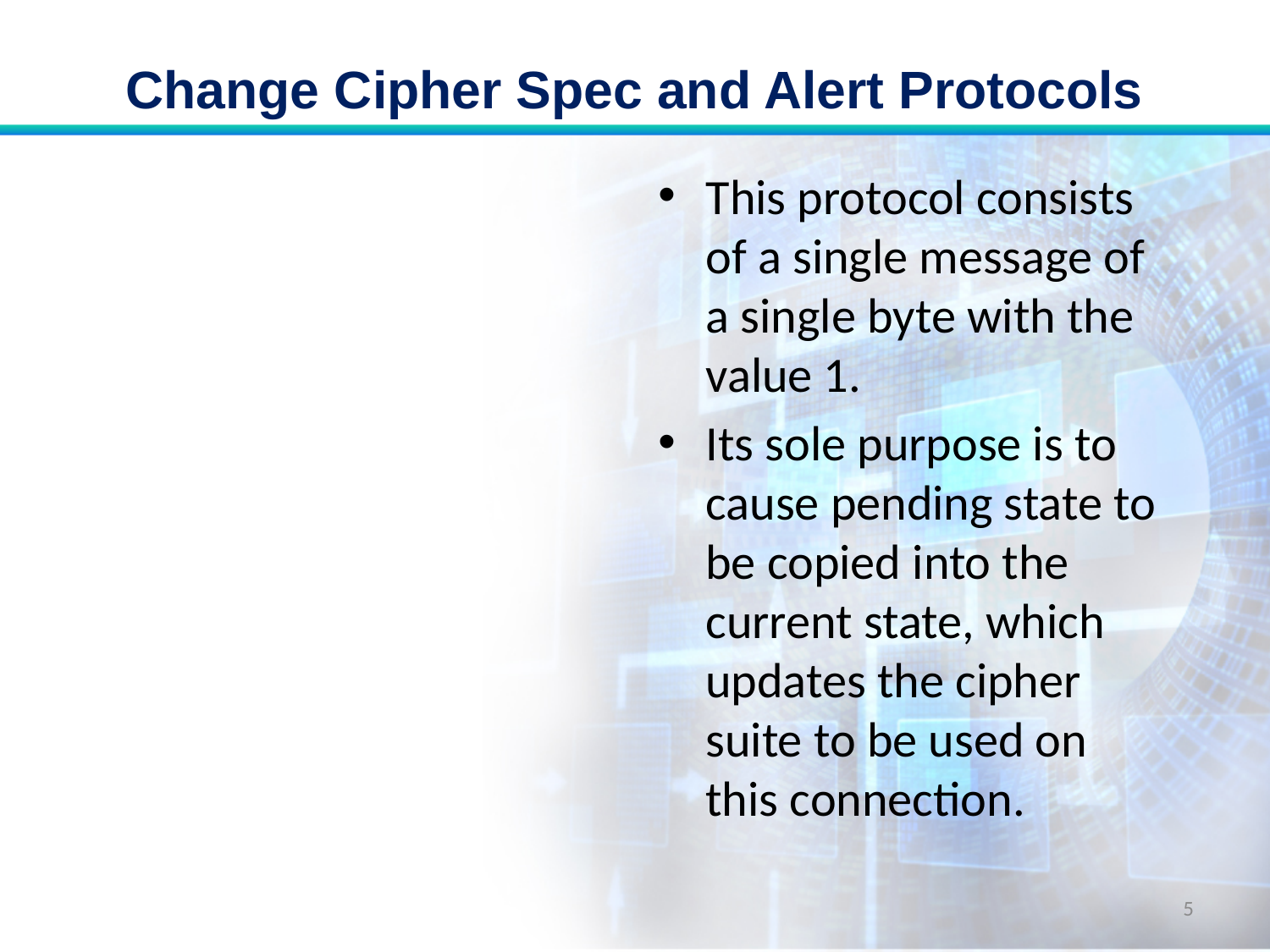

# Change Cipher Spec and Alert Protocols
This protocol consists of a single message of a single byte with the value 1.
Its sole purpose is to cause pending state to be copied into the current state, which updates the cipher suite to be used on this connection.
5